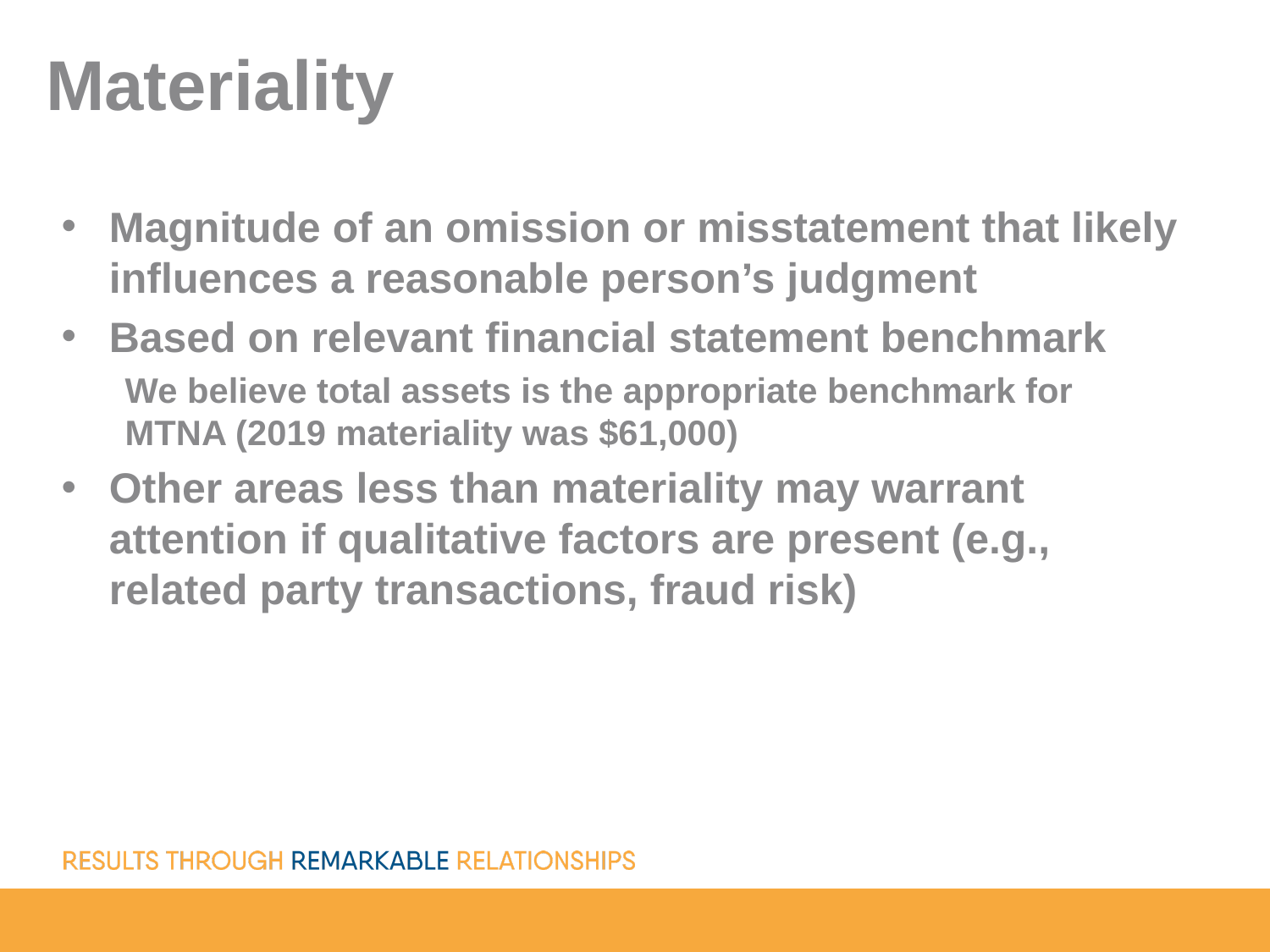

Materiality
Magnitude of an omission or misstatement that likely influences a reasonable person’s judgment
Based on relevant financial statement benchmark
We believe total assets is the appropriate benchmark for MTNA (2019 materiality was $61,000)
Other areas less than materiality may warrant attention if qualitative factors are present (e.g., related party transactions, fraud risk)